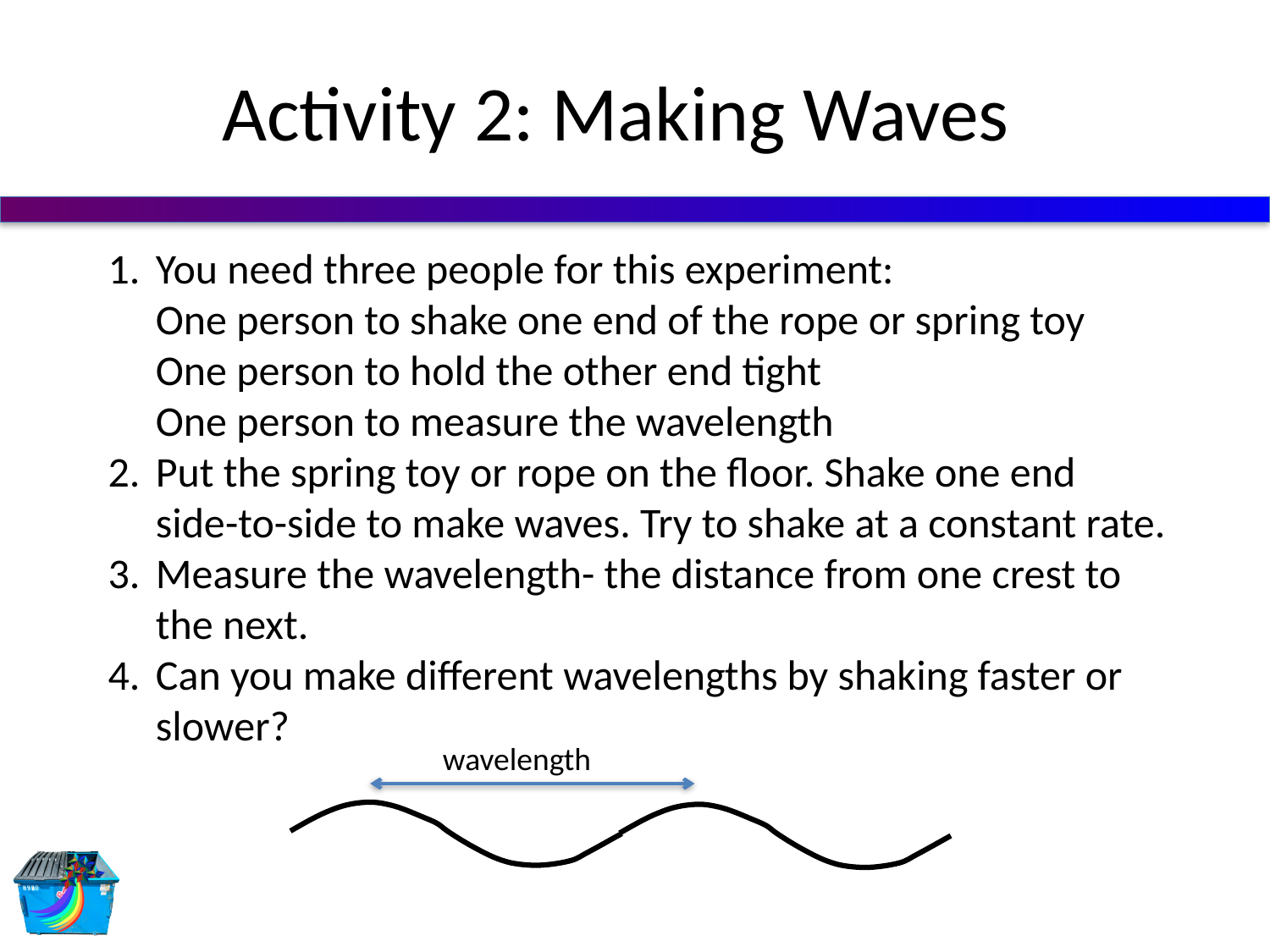

Activity 2: Making Waves
You need three people for this experiment:
One person to shake one end of the rope or spring toy
One person to hold the other end tight
One person to measure the wavelength
Put the spring toy or rope on the floor. Shake one end
side-to-side to make waves. Try to shake at a constant rate.
Measure the wavelength- the distance from one crest to
the next.
Can you make different wavelengths by shaking faster or
slower?
wavelength